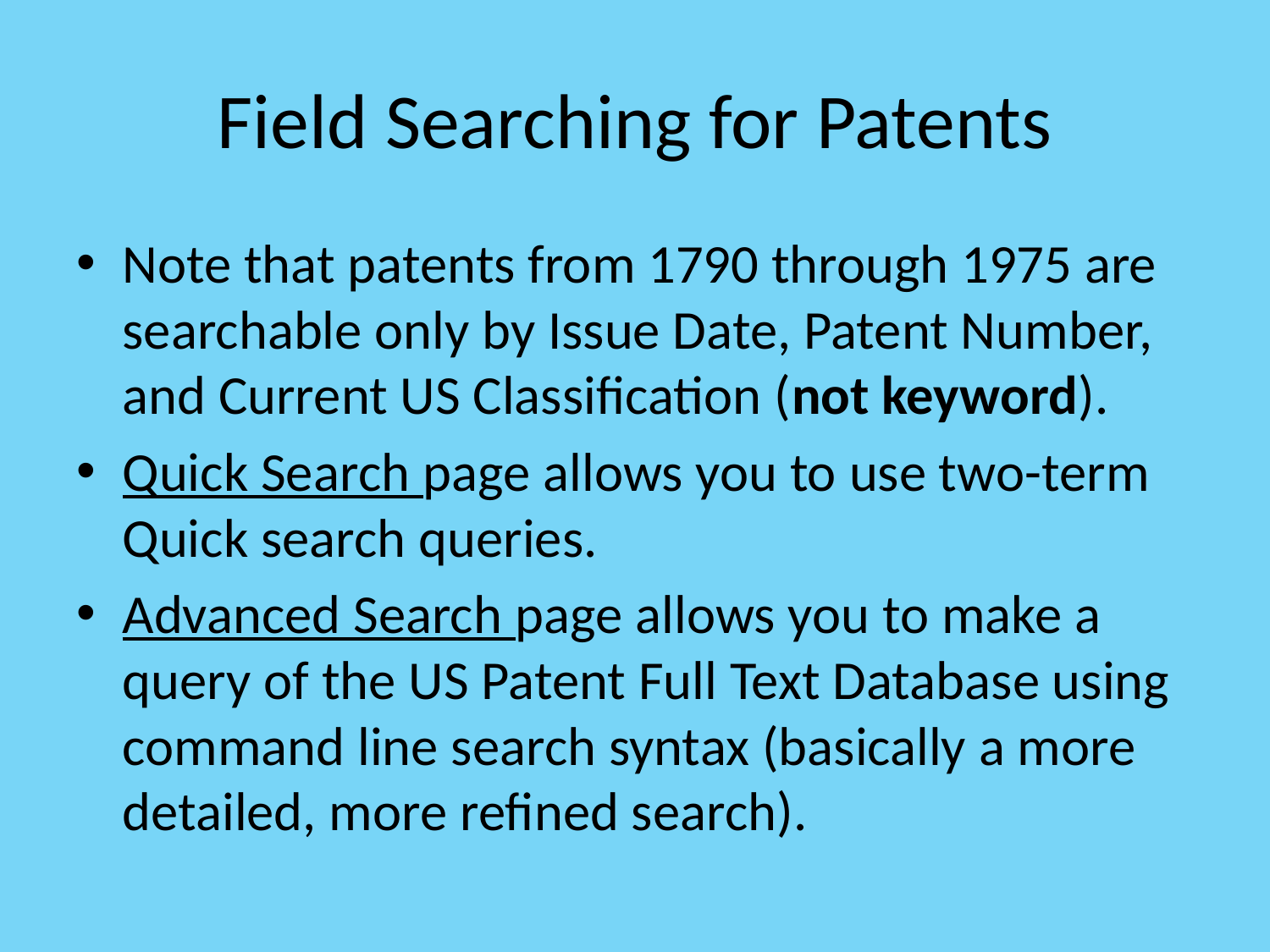

# Field Searching for Patents
Note that patents from 1790 through 1975 are searchable only by Issue Date, Patent Number, and Current US Classification (not keyword).
Quick Search page allows you to use two-term Quick search queries.
Advanced Search page allows you to make a  query of the US Patent Full Text Database using command line search syntax (basically a more detailed, more refined search).